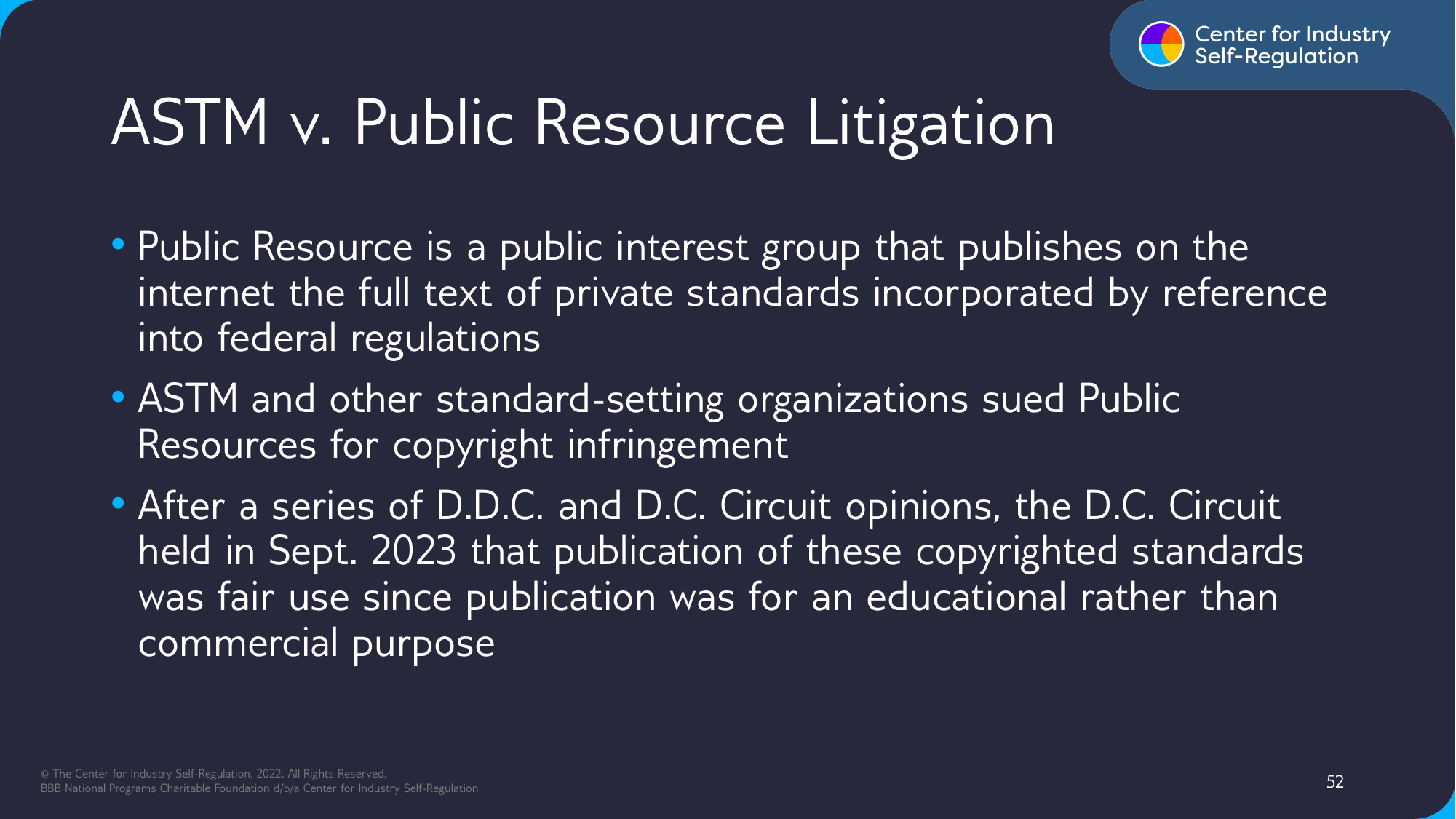

# ASTM v. Public Resource Litigation
Public Resource is a public interest group that publishes on the internet the full text of private standards incorporated by reference into federal regulations​
ASTM and other standard-setting organizations sued Public Resources for copyright infringement​
After a series of D.D.C. and D.C. Circuit opinions, the D.C. Circuit held in Sept. 2023 that publication of these copyrighted standards was fair use since publication was for an educational rather than commercial purpose
52